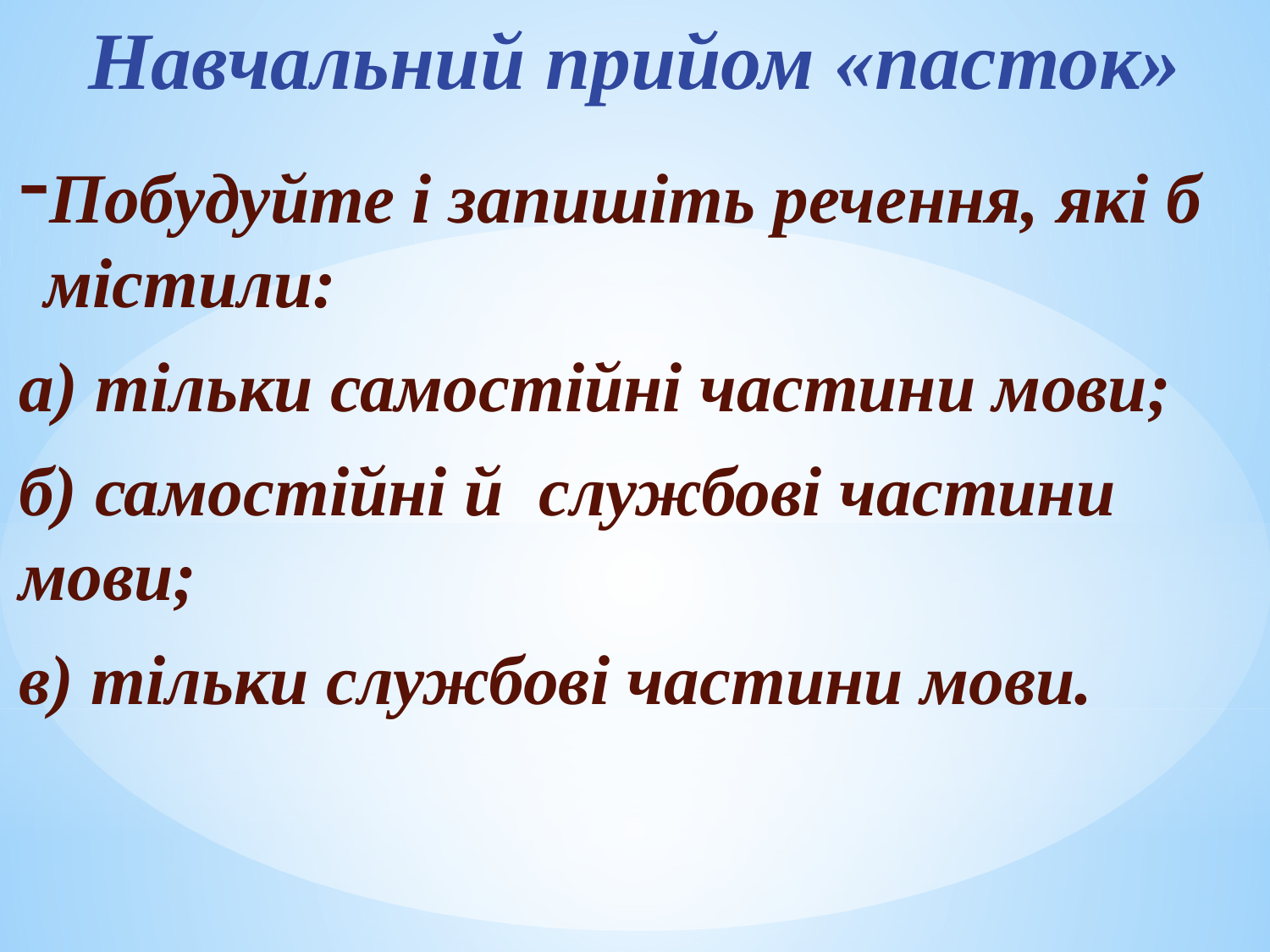

# Навчальний прийом «пасток»
Побудуйте і запишіть речення, які б містили:
а) тільки самостійні частини мови;
б) самостійні й  службові частини мови;
в) тільки службові частини мови.